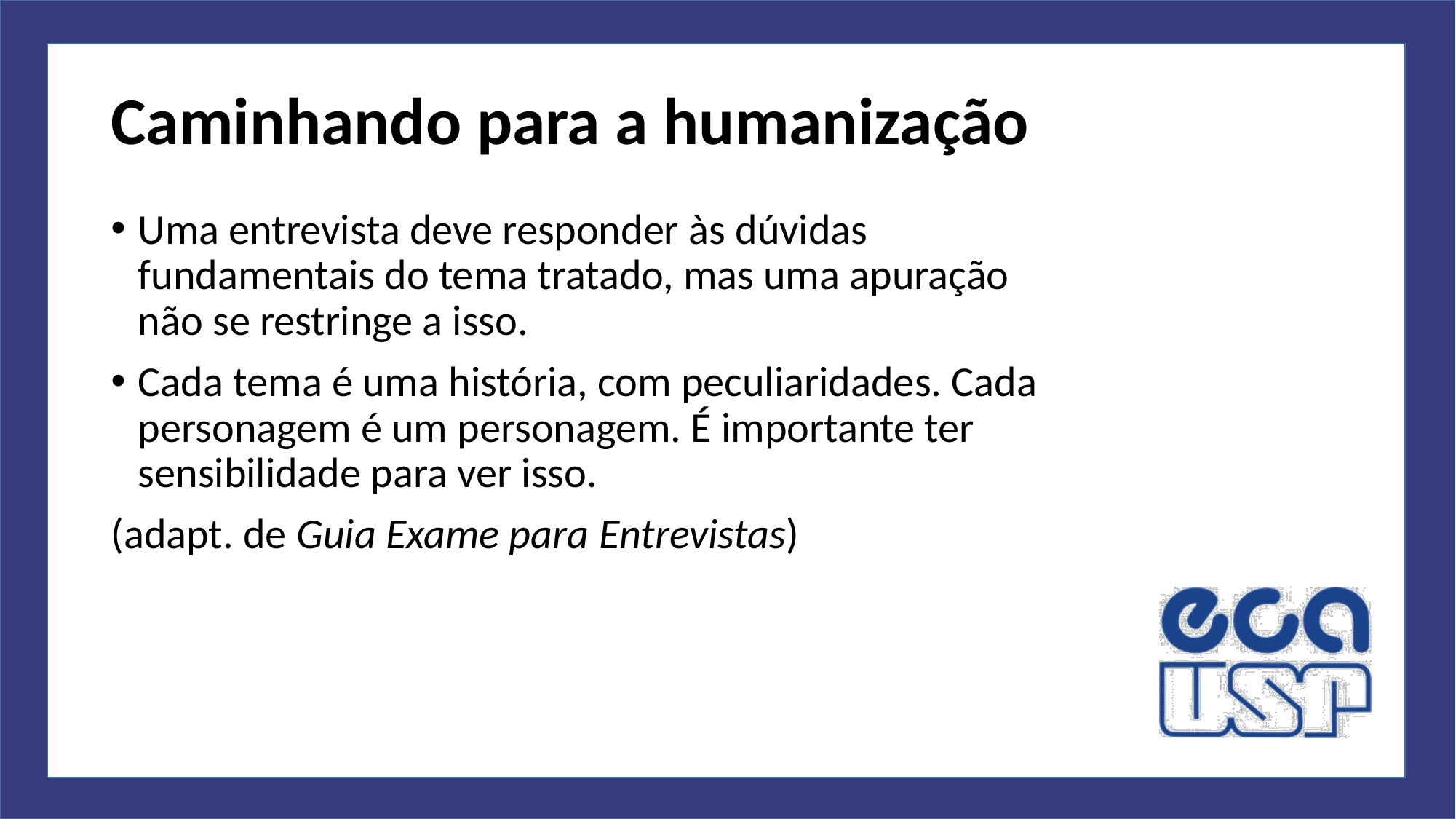

# Caminhando para a humanização
Uma entrevista deve responder às dúvidas fundamentais do tema tratado, mas uma apuração não se restringe a isso.
Cada tema é uma história, com peculiaridades. Cada personagem é um personagem. É importante ter sensibilidade para ver isso.
(adapt. de Guia Exame para Entrevistas)